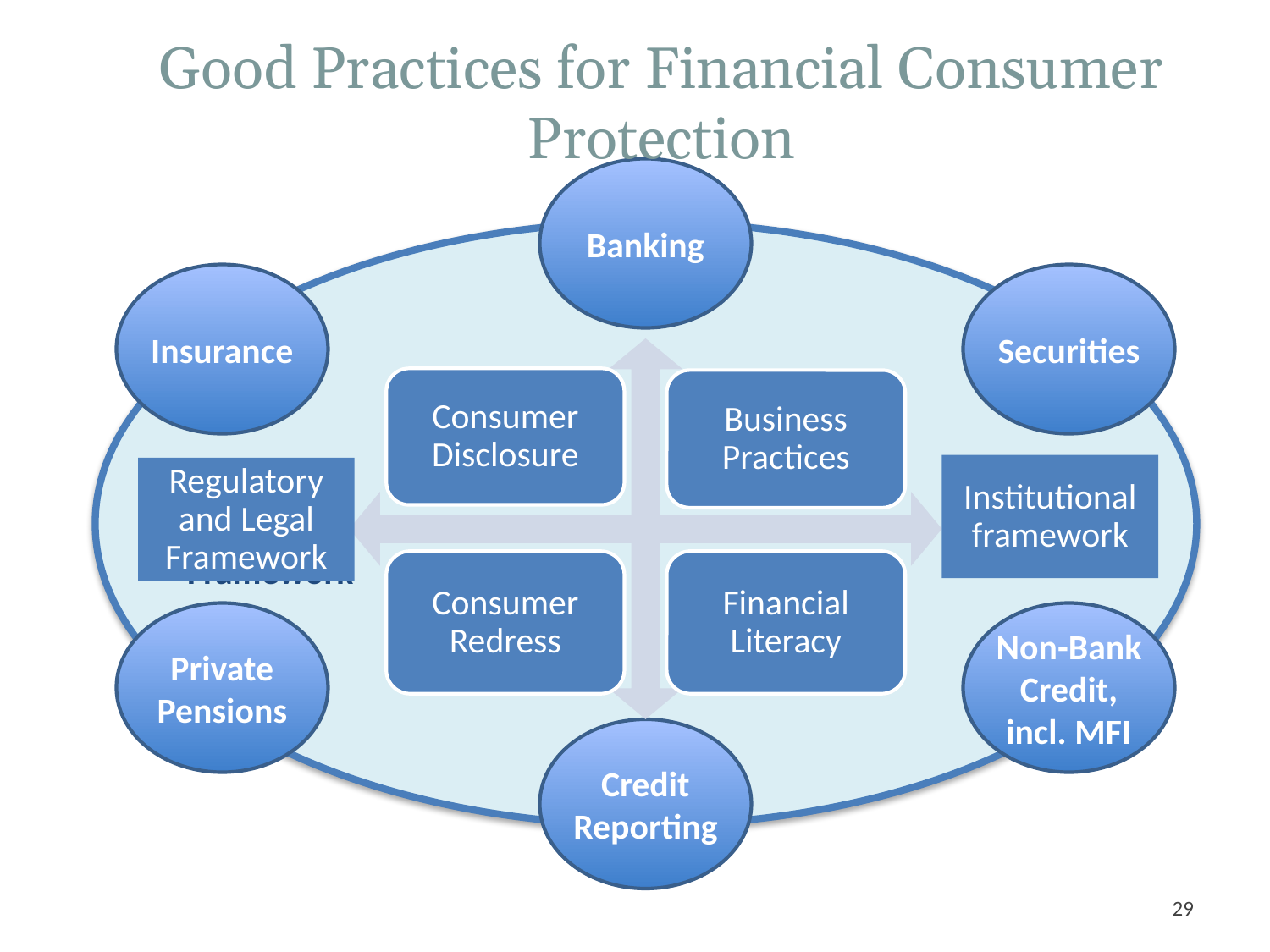

#
Good Practices for Financial Consumer Protection
Banking
Ins
Insurance
Securities

Consumer Disclosure

Business Practices
Institutional framework
Regulatory and Legal Framework
Regulatory and Legal Framework
Institutional Framework

Consumer Redress

Financial Literacy
Private Pensions
Non-Bank Credit, incl. MFI
Credit Reporting
29